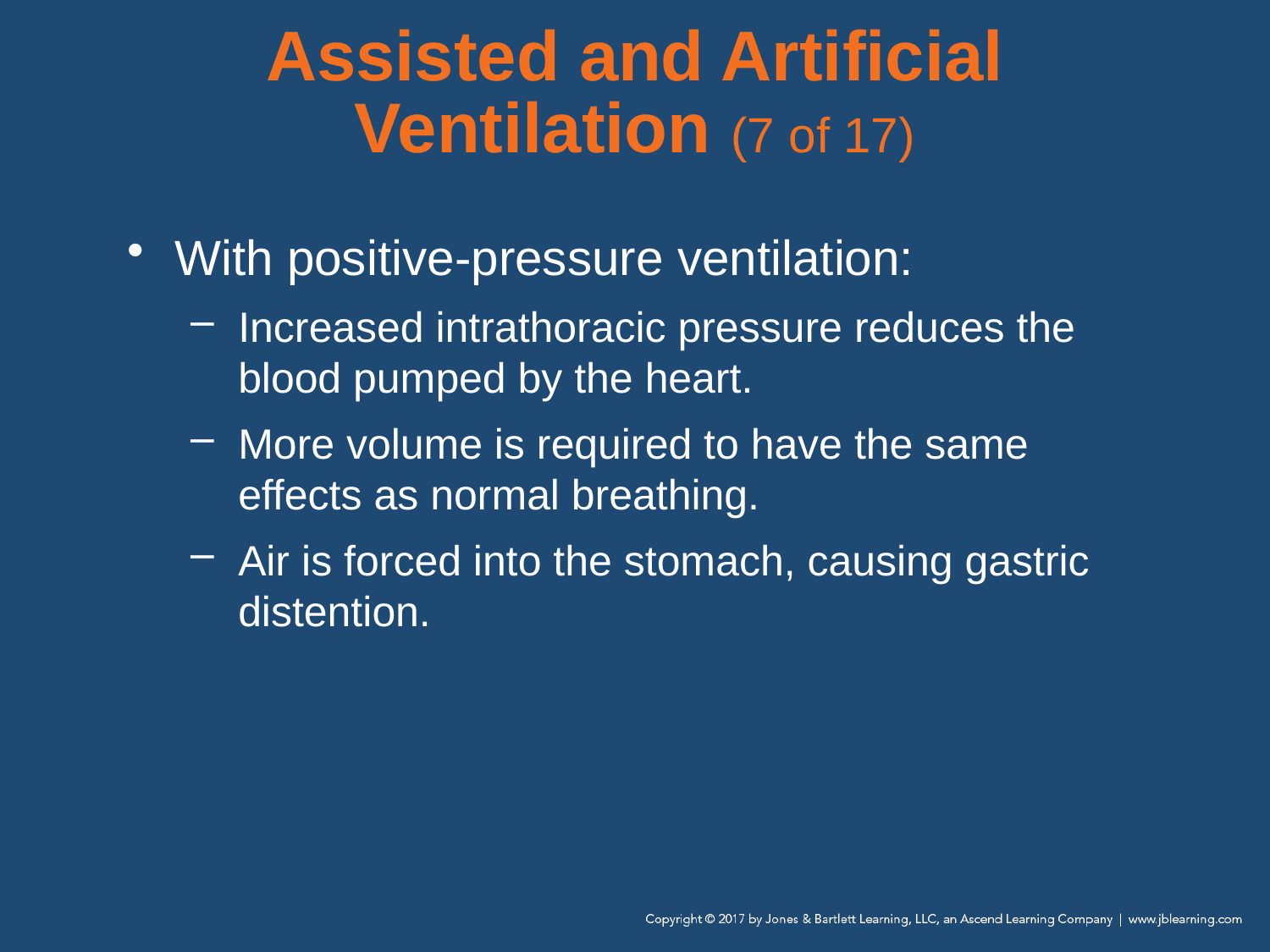

# Assisted and Artificial Ventilation (7 of 17)
With positive-pressure ventilation:
Increased intrathoracic pressure reduces the blood pumped by the heart.
More volume is required to have the same effects as normal breathing.
Air is forced into the stomach, causing gastric distention.